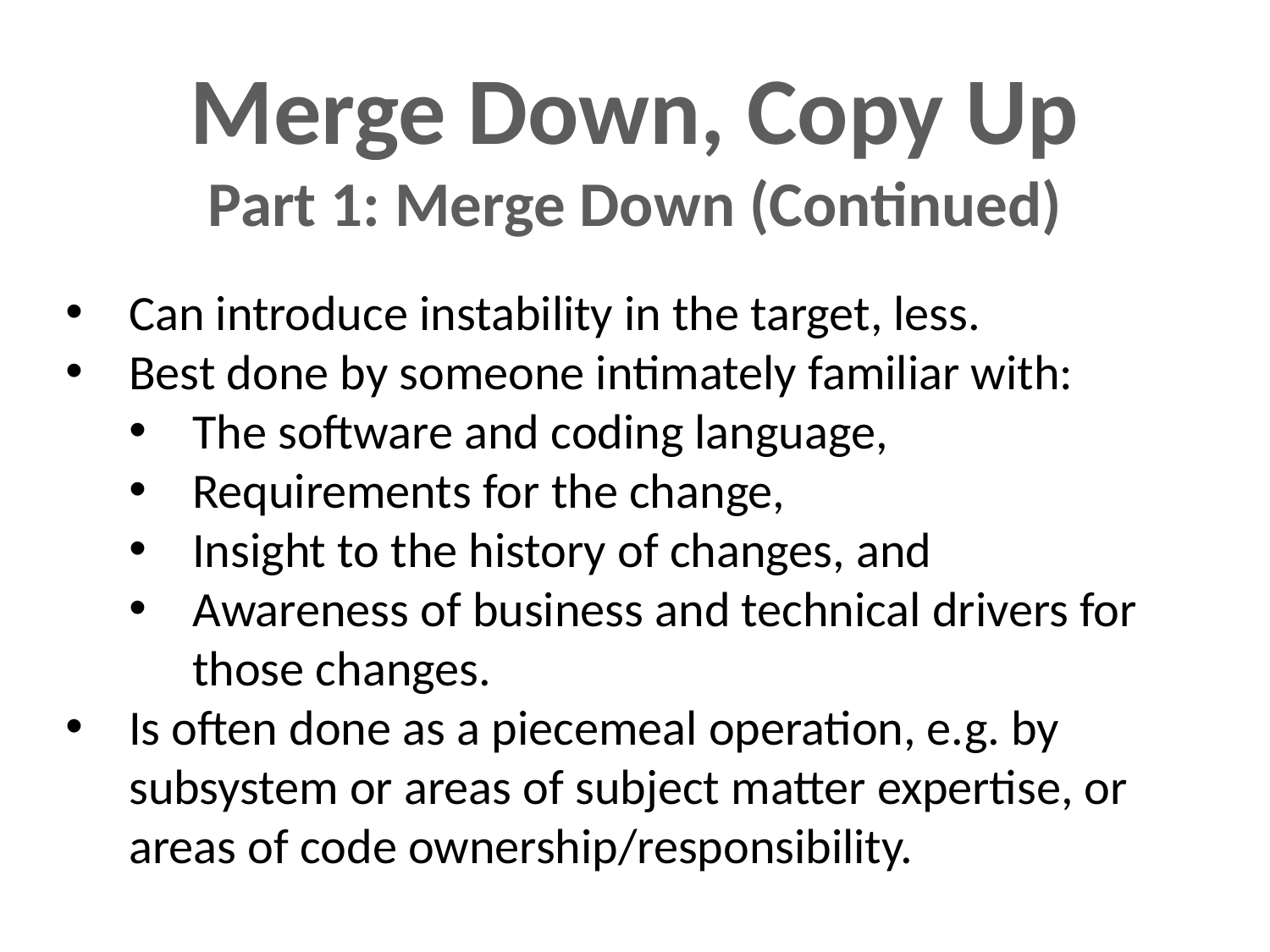

Merge Down, Copy Up
Part 1: Merge Down (Continued)
Can introduce instability in the target, less.
Best done by someone intimately familiar with:
The software and coding language,
Requirements for the change,
Insight to the history of changes, and
Awareness of business and technical drivers for those changes.
Is often done as a piecemeal operation, e.g. by subsystem or areas of subject matter expertise, or areas of code ownership/responsibility.